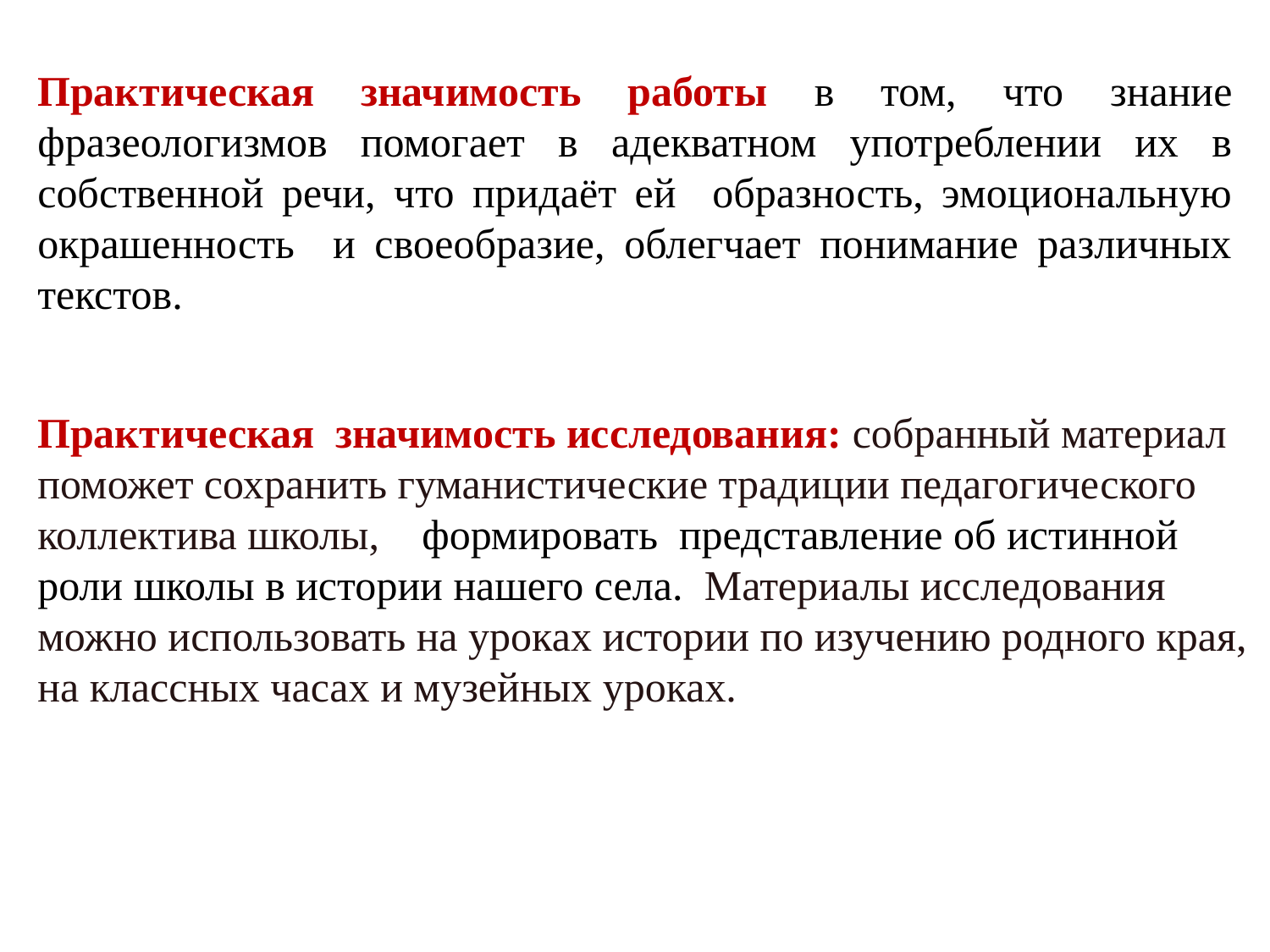

Практическая значимость работы в том, что знание фразеологизмов помогает в адекватном употреблении их в собственной речи, что придаёт ей  образность, эмоциональную окрашенность  и своеобразие, облегчает понимание различных текстов.
Практическая  значимость исследования: собранный материал поможет сохранить гуманистические традиции педагогического коллектива школы,    формировать  представление об истинной роли школы в истории нашего села.  Материалы исследования  можно использовать на уроках истории по изучению родного края, на классных часах и музейных уроках.